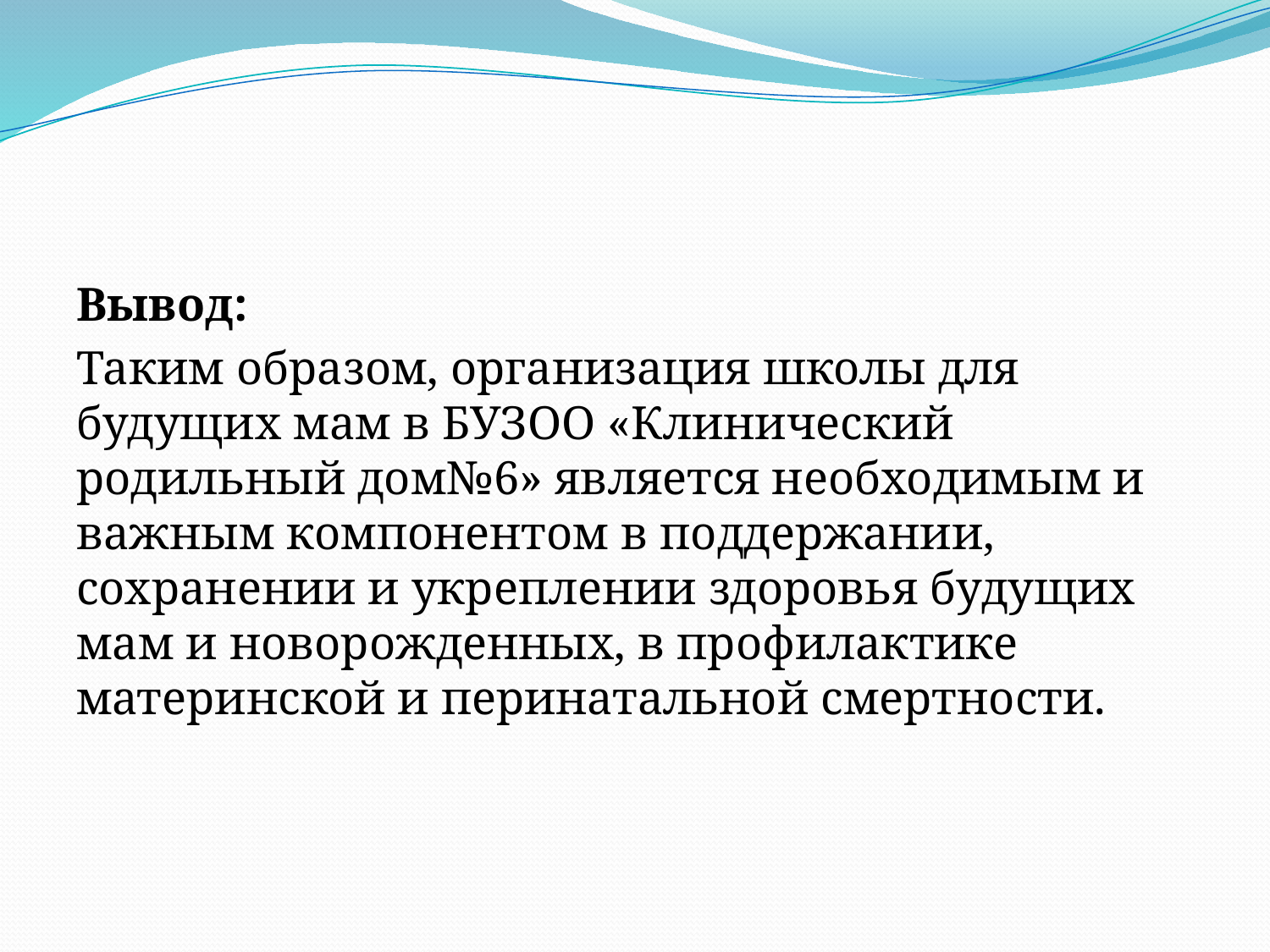

Вывод:
Таким образом, организация школы для будущих мам в БУЗОО «Клинический родильный дом№6» является необходимым и важным компонентом в поддержании, сохранении и укреплении здоровья будущих мам и новорожденных, в профилактике материнской и перинатальной смертности.